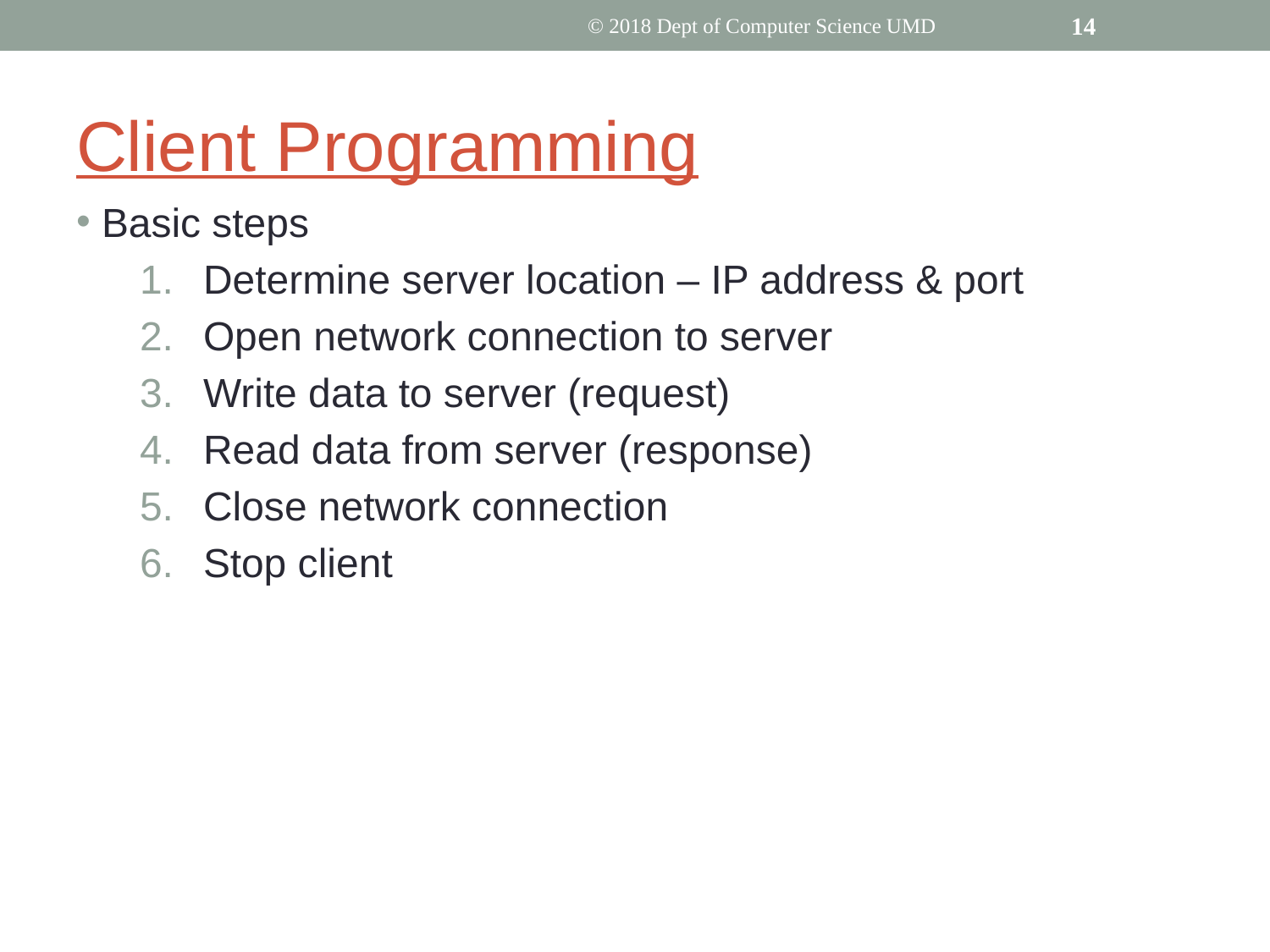

© 2018 Dept of Computer Science UMD
14
# Client Programming
Basic steps
Determine server location – IP address & port
Open network connection to server
Write data to server (request)
Read data from server (response)
Close network connection
Stop client